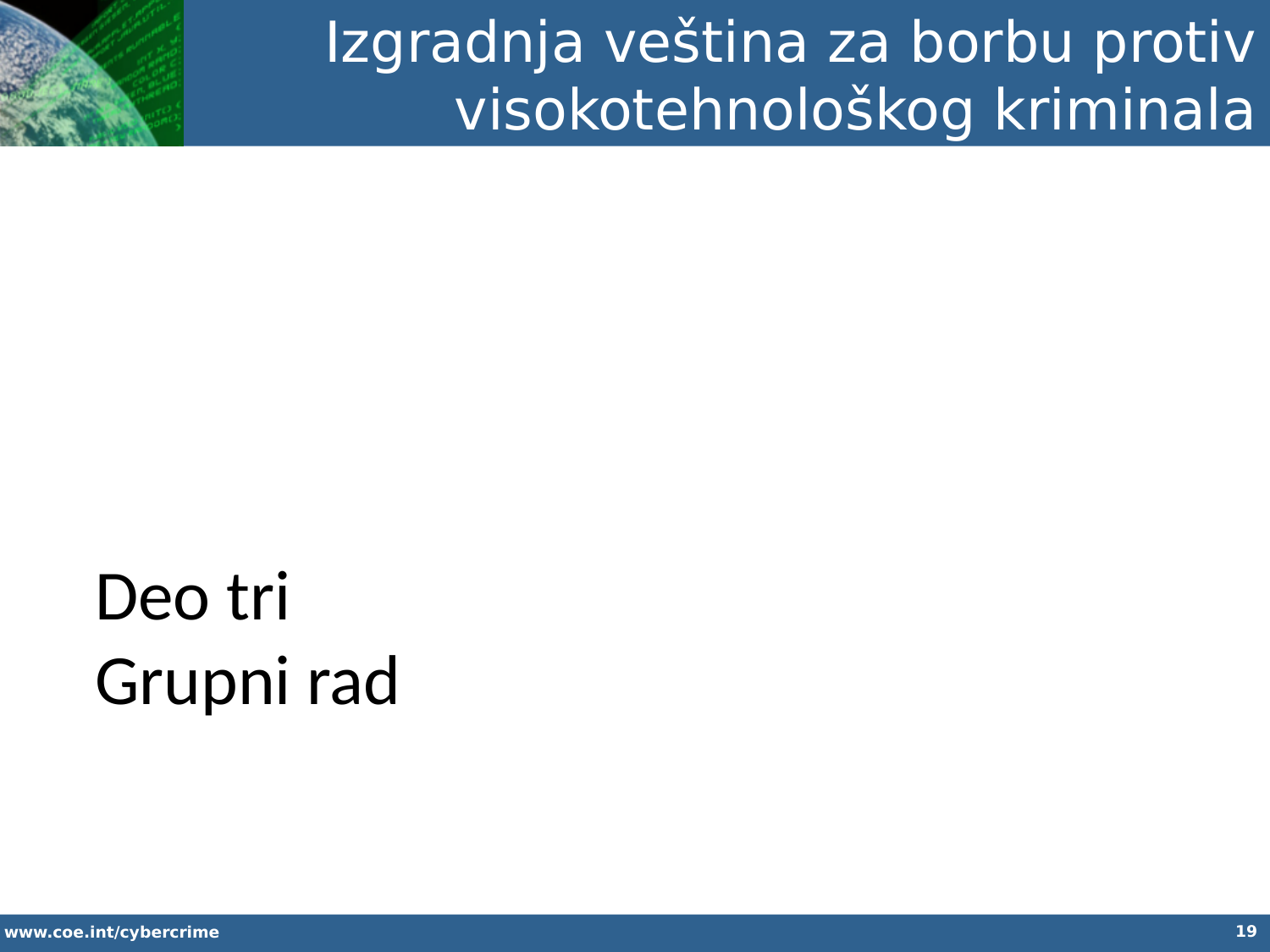

Izgradnja veština za borbu protiv visokotehnološkog kriminala
Deo tri
Grupni rad
19